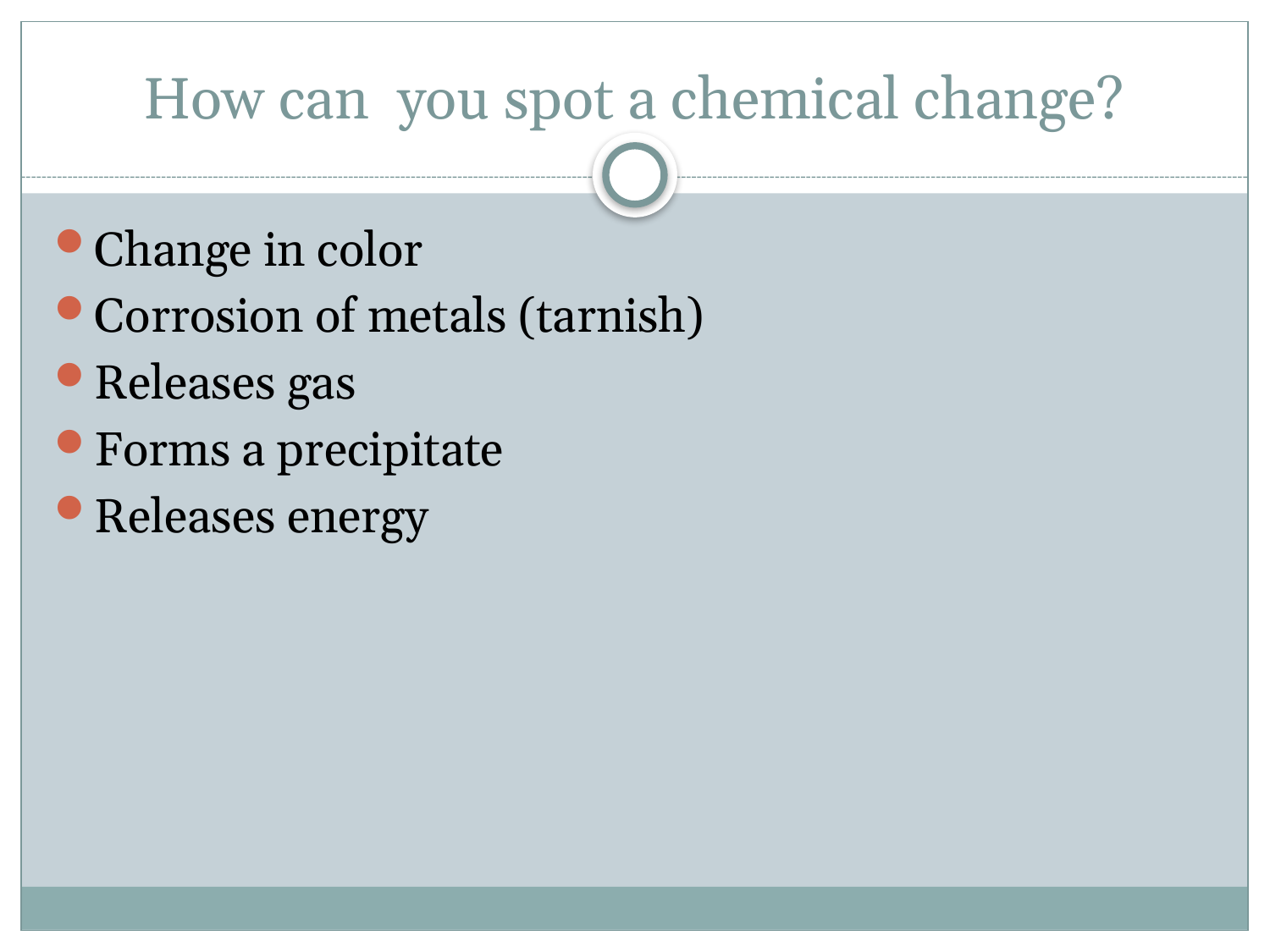

# How can  you spot a chemical change?
Change in color
Corrosion of metals (tarnish)
Releases gas
Forms a precipitate
Releases energy